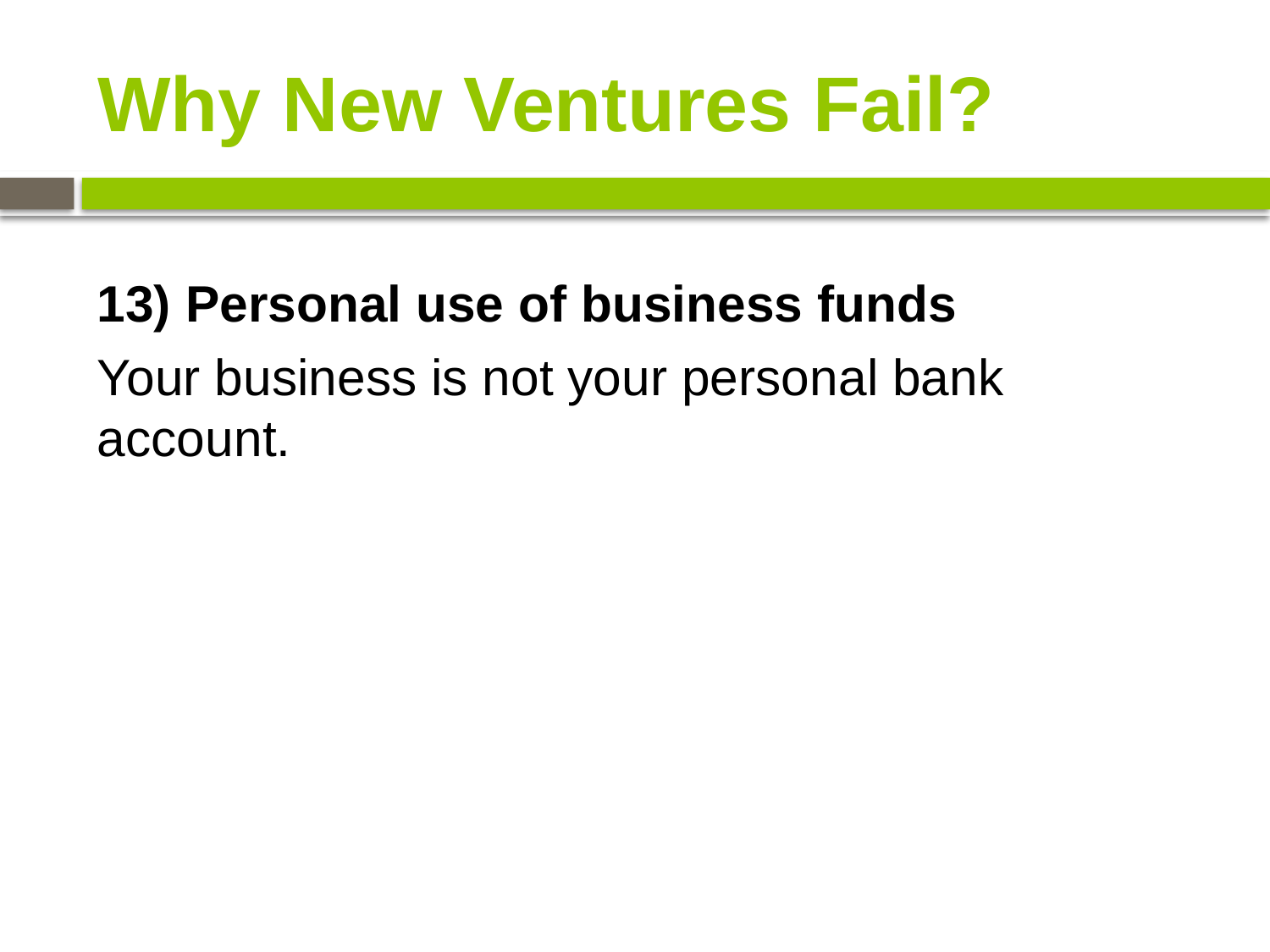

# Why New Ventures Fail?
 Personal use of business funds
Your business is not your personal bank account.